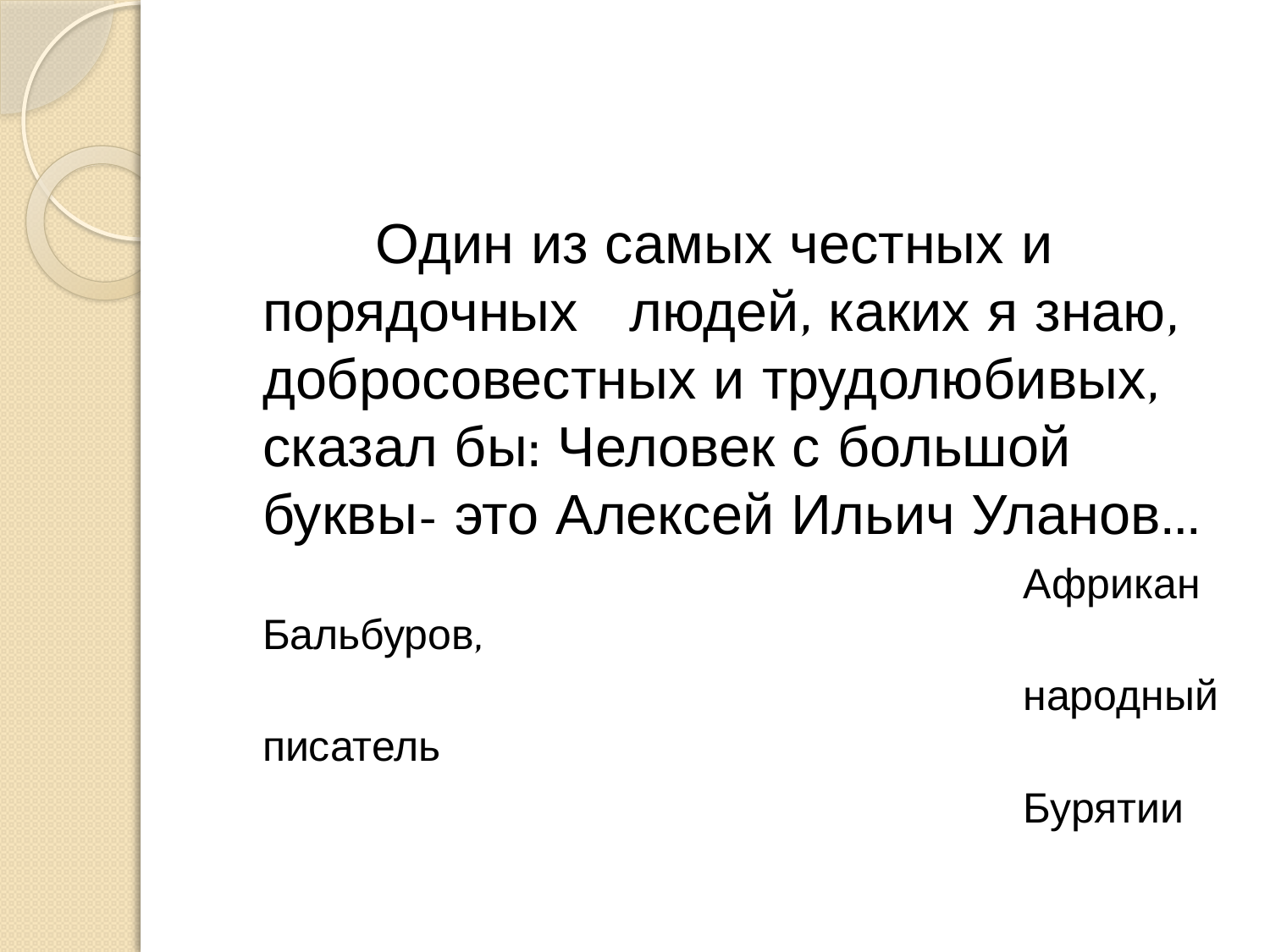

#
         Один из самых честных и порядочных   людей, каких я знаю, добросовестных и трудолюбивых, сказал бы: Человек с большой буквы- это Алексей Ильич Уланов…
                                                               Африкан Бальбуров,
                                                               народный писатель
                                                               Бурятии